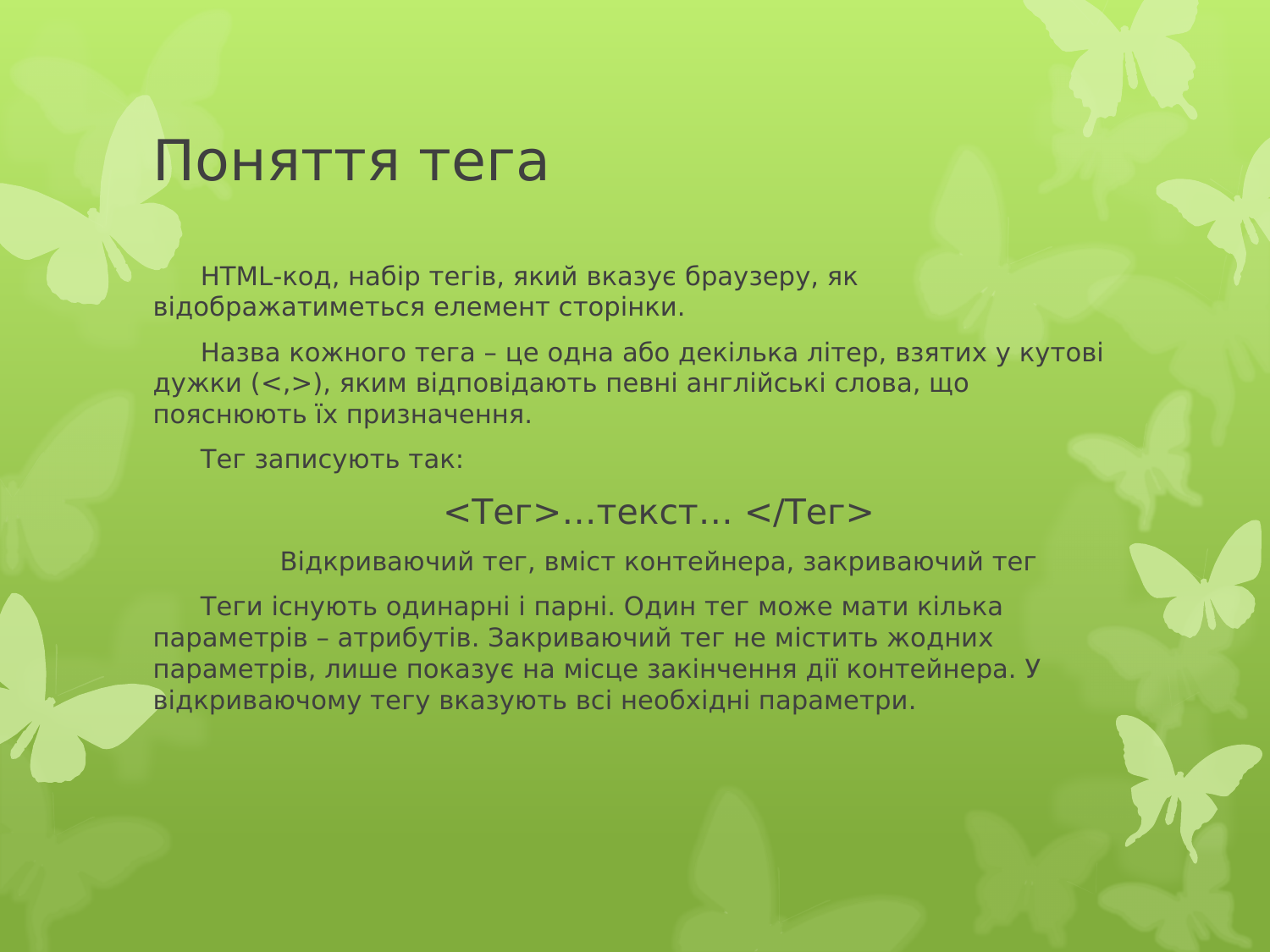

# Поняття тега
HTML-код, набір тегів, який вказує браузеру, як відображатиметься елемент сторінки.
Назва кожного тега – це одна або декілька літер, взятих у кутові дужки (<,>), яким відповідають певні англійські слова, що пояснюють їх призначення.
Тег записують так:
<Тег>…текст… </Тег>
Відкриваючий тег, вміст контейнера, закриваючий тег
Теги існують одинарні і парні. Один тег може мати кілька параметрів – атрибутів. Закриваючий тег не містить жодних параметрів, лише показує на місце закінчення дії контейнера. У відкриваючому тегу вказують всі необхідні параметри.